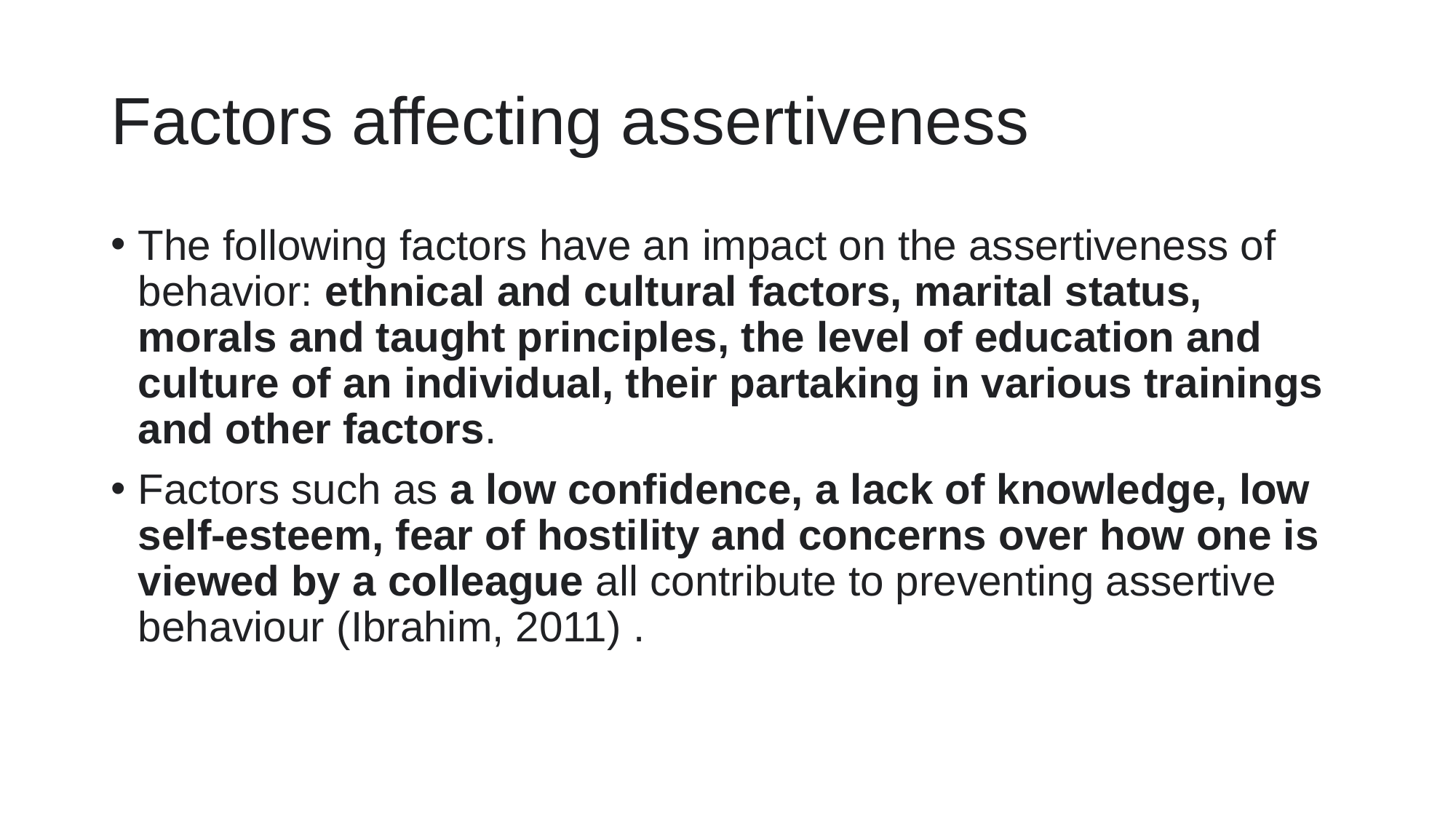

# Factors affecting assertiveness
The following factors have an impact on the assertiveness of behavior: ethnical and cultural factors, marital status, morals and taught principles, the level of education and culture of an individual, their partaking in various trainings and other factors.
Factors such as a low confidence, a lack of knowledge, low self-esteem, fear of hostility and concerns over how one is viewed by a colleague all contribute to preventing assertive behaviour (Ibrahim, 2011) .